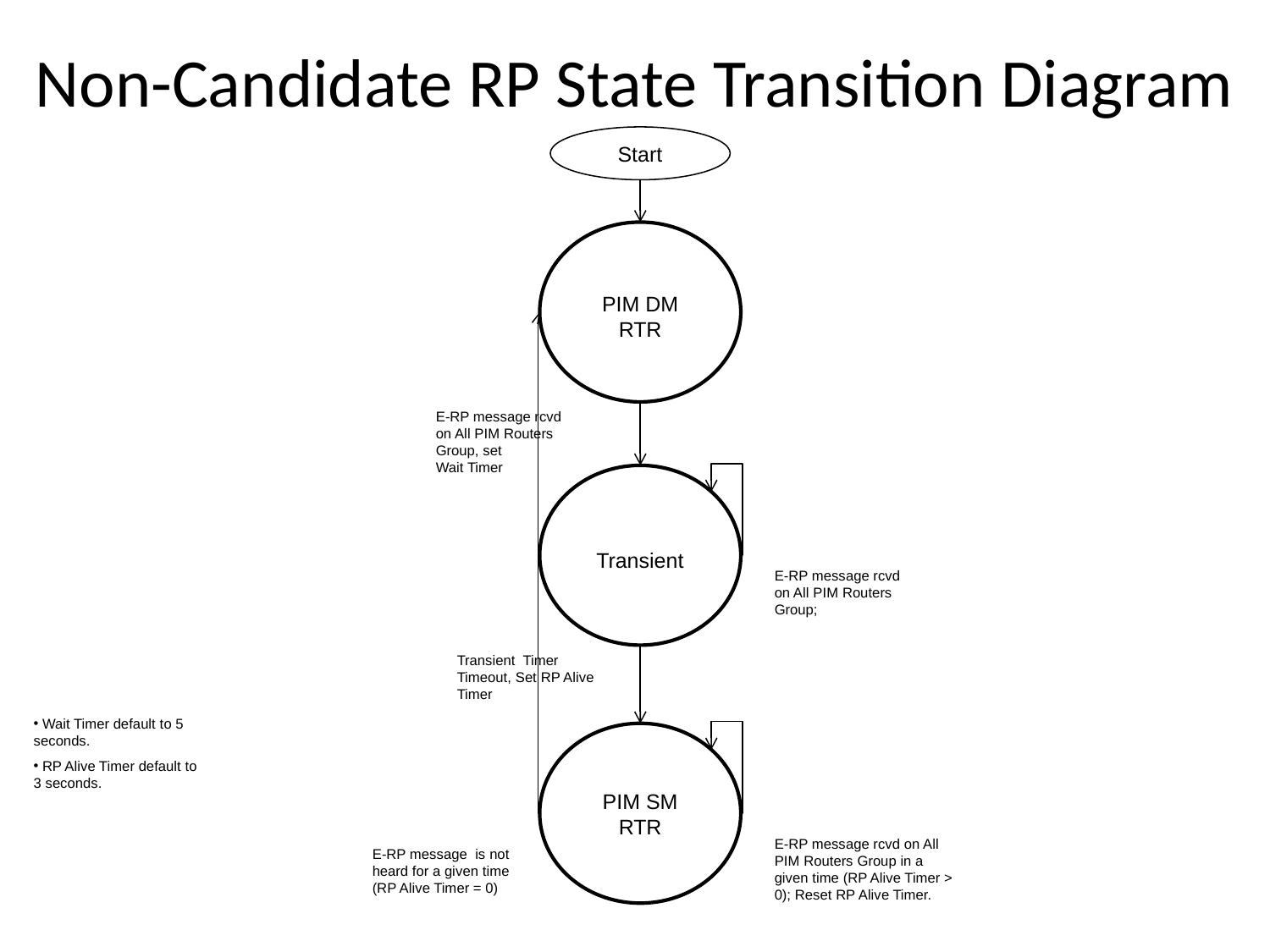

# Non-Candidate RP State Transition Diagram
Start

PIM DM RTR

E-RP message rcvd on All PIM Routers Group, set
Wait Timer

Transient

E-RP message rcvd on All PIM Routers Group;
Transient  Timer Timeout, Set RP Alive Timer
 Wait Timer default to 5 seconds.

PIM SM RTR

 RP Alive Timer default to 3 seconds.
E-RP message rcvd on All PIM Routers Group in a given time (RP Alive Timer > 0); Reset RP Alive Timer.
E-RP message  is not heard for a given time (RP Alive Timer = 0)